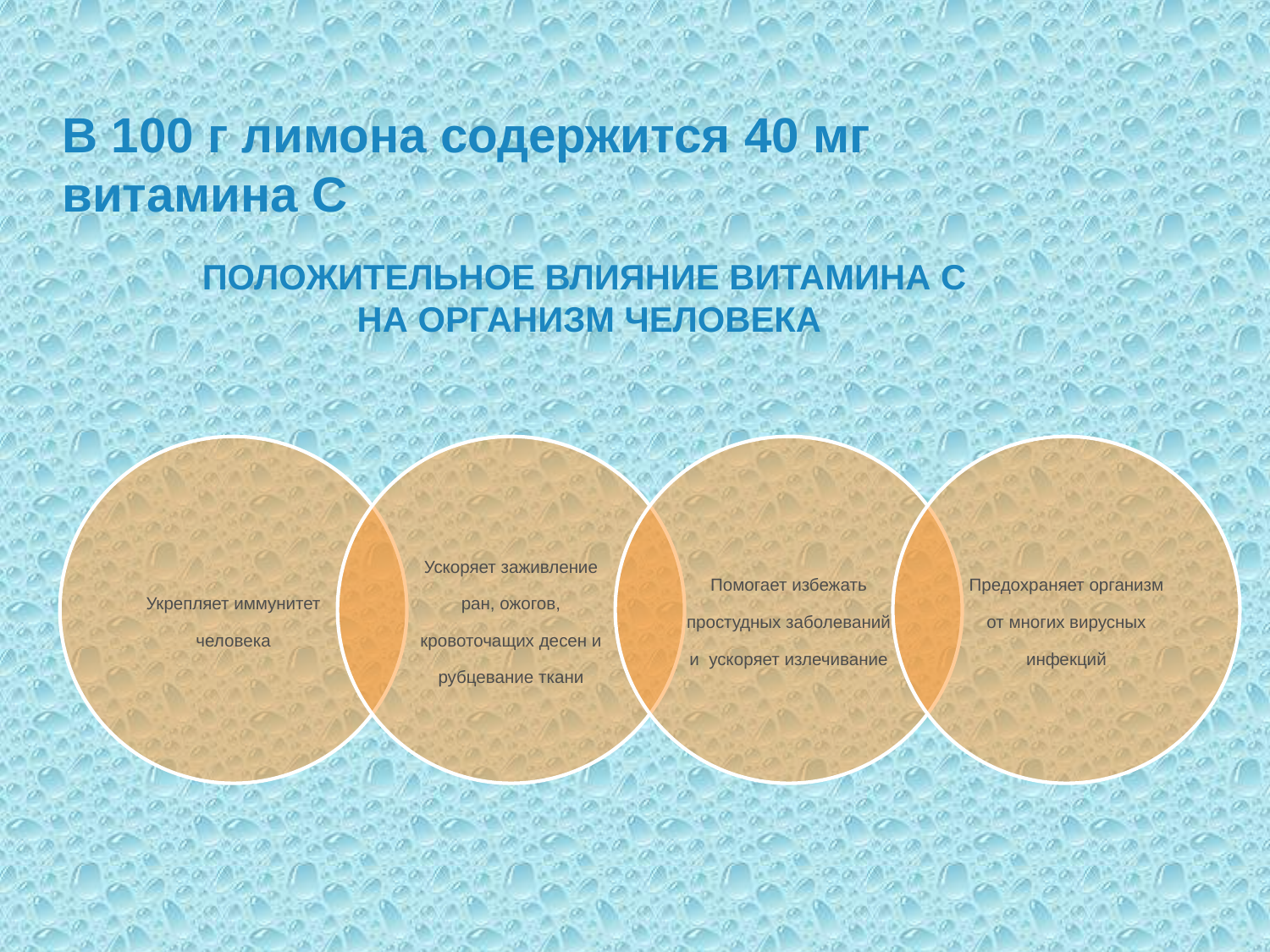

В 100 г лимона содержится 40 мг витамина С
# Положительное влияние витамина С на организм человека
Укрепляет иммунитет человека
Ускоряет заживление ран, ожогов, кровоточащих десен и рубцевание ткани
Помогает избежать простудных заболеваний и  ускоряет излечивание
Предохраняет организм от многих вирусных инфекций